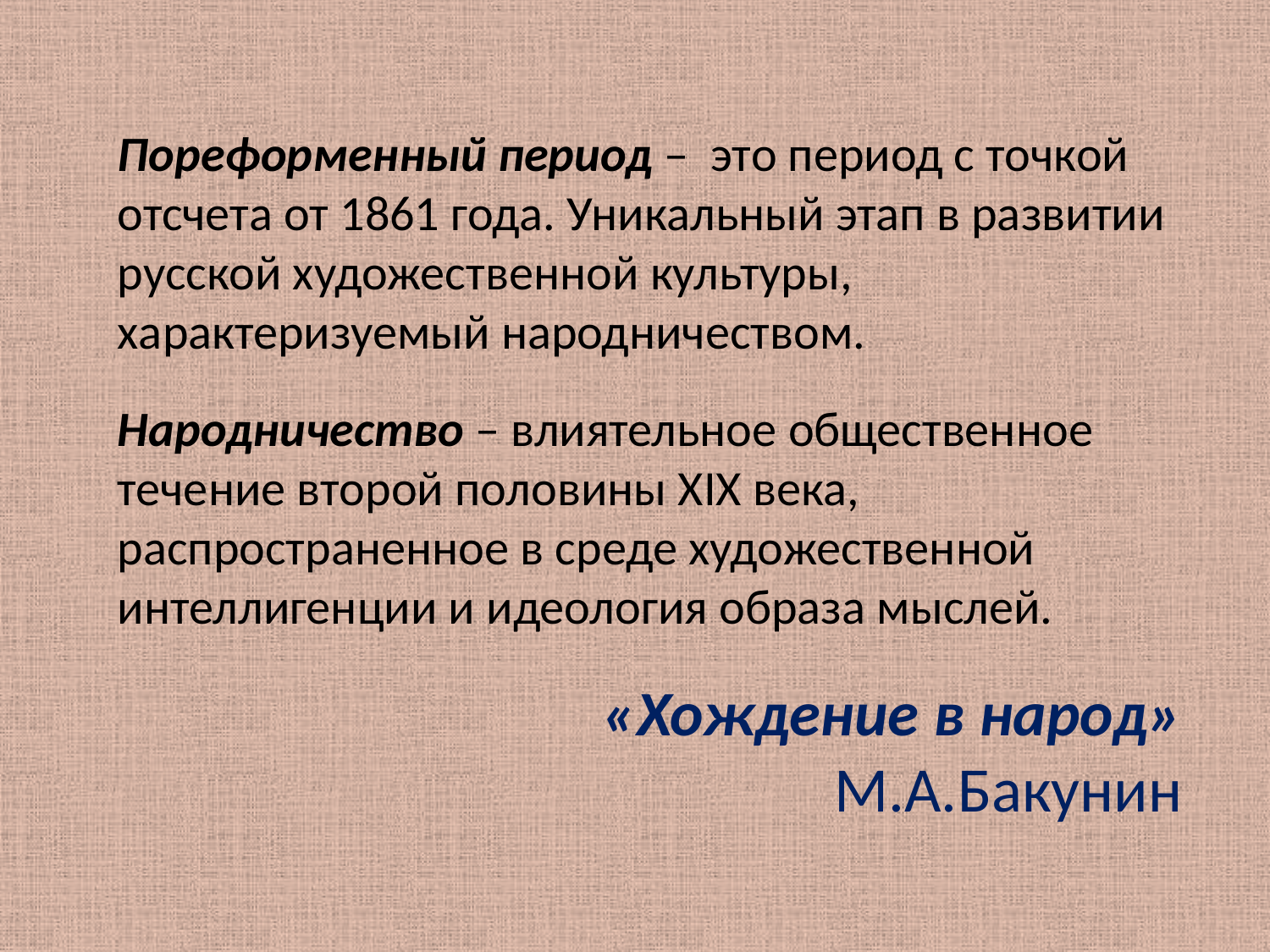

Пореформенный период –  это период с точкой отсчета от 1861 года. Уникальный этап в развитии русской художественной культуры, характеризуемый народничеством.

Народничество – влиятельное общественное течение второй половины ХIХ века, распространенное в среде художественной интеллигенции и идеология образа мыслей.

«Хождение в народ»
М.А.Бакунин